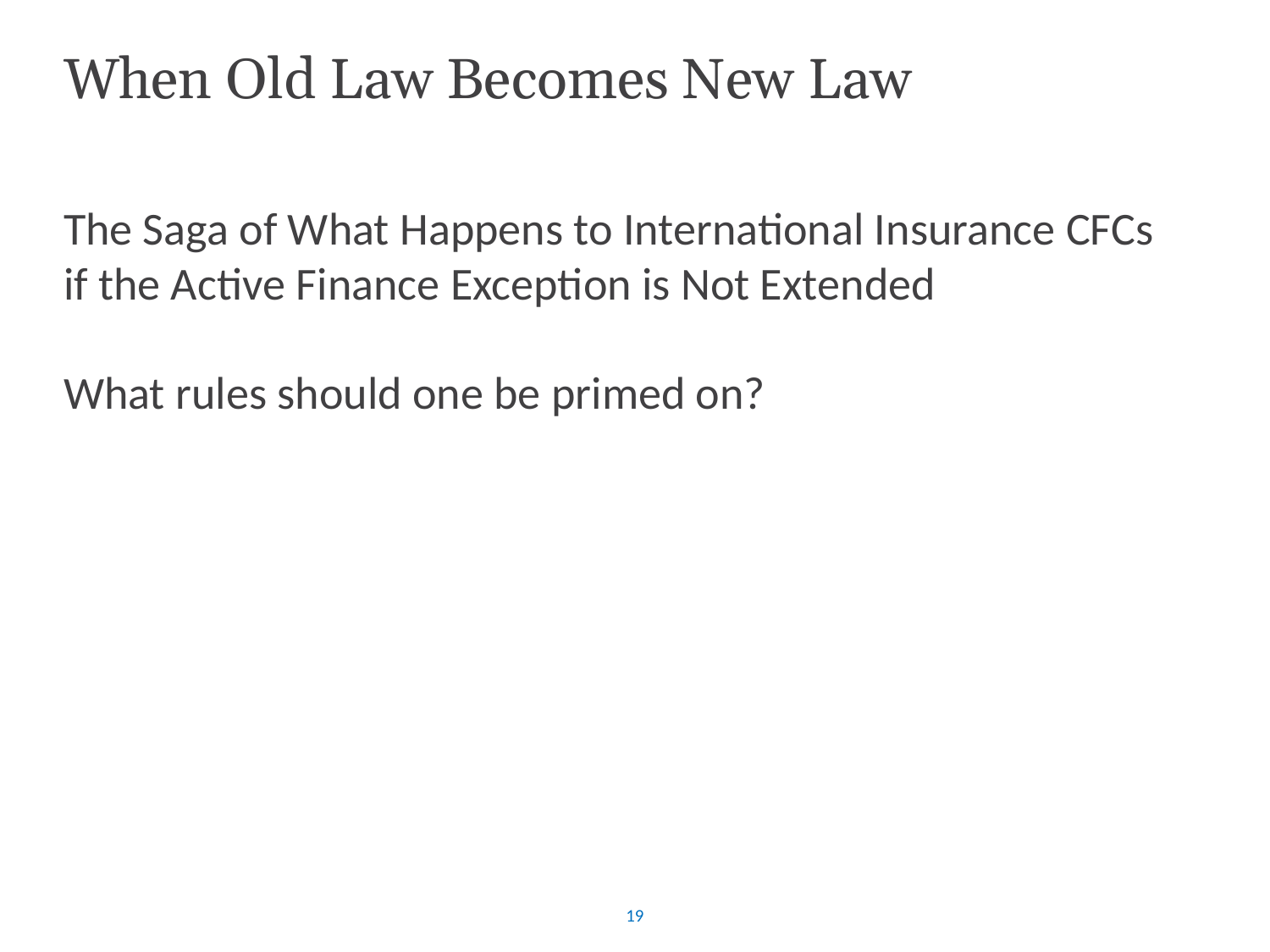

# When Old Law Becomes New Law The Saga of What Happens to International Insurance CFCs if the Active Finance Exception is Not Extended What rules should one be primed on?
19